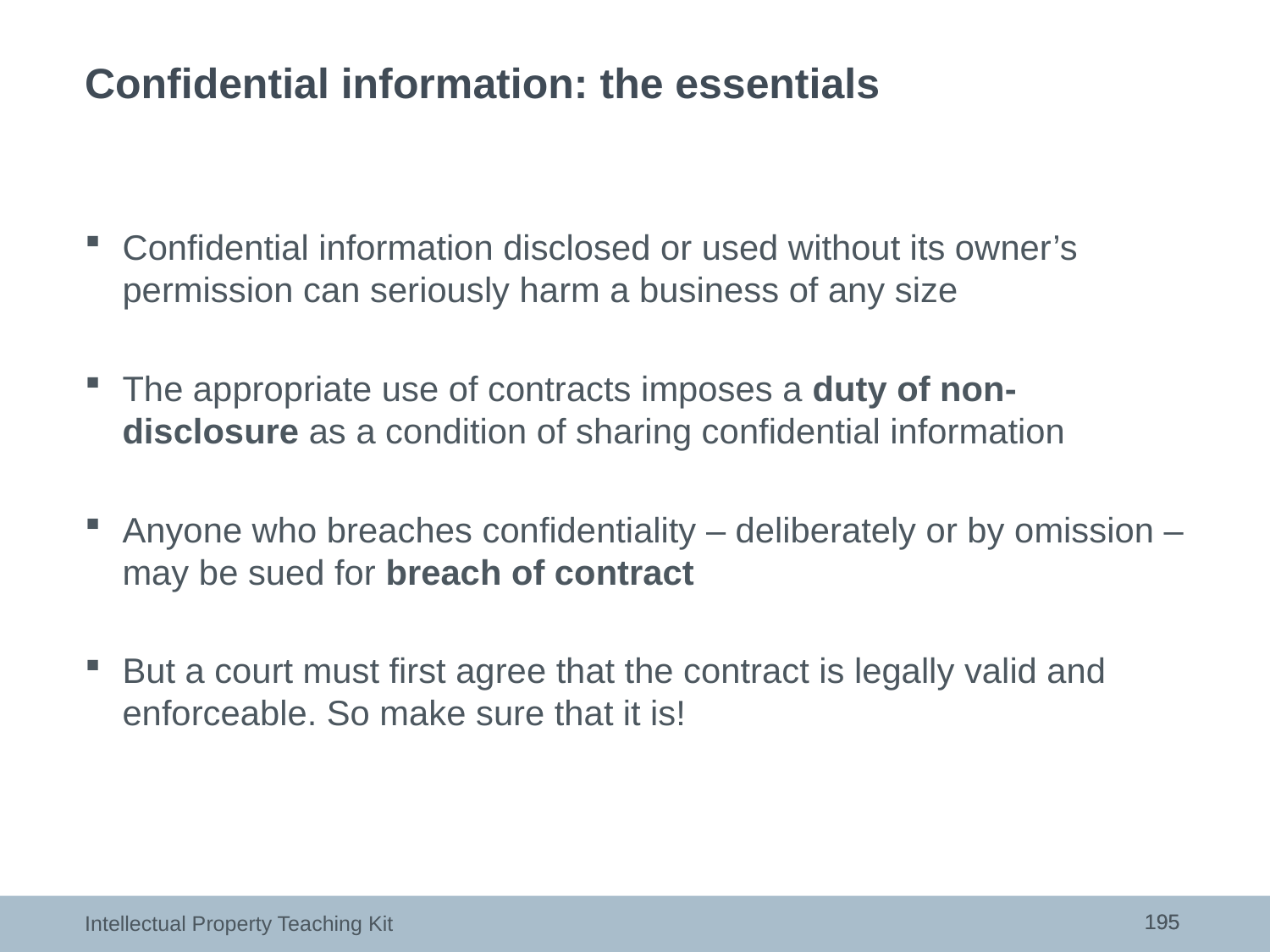

# Confidential information: the essentials
Confidential information disclosed or used without its owner’s permission can seriously harm a business of any size

The appropriate use of contracts imposes a duty of non-disclosure as a condition of sharing confidential information

Anyone who breaches confidentiality – deliberately or by omission – may be sued for breach of contract

But a court must first agree that the contract is legally valid and enforceable. So make sure that it is!

195
195
Intellectual Property Teaching Kit